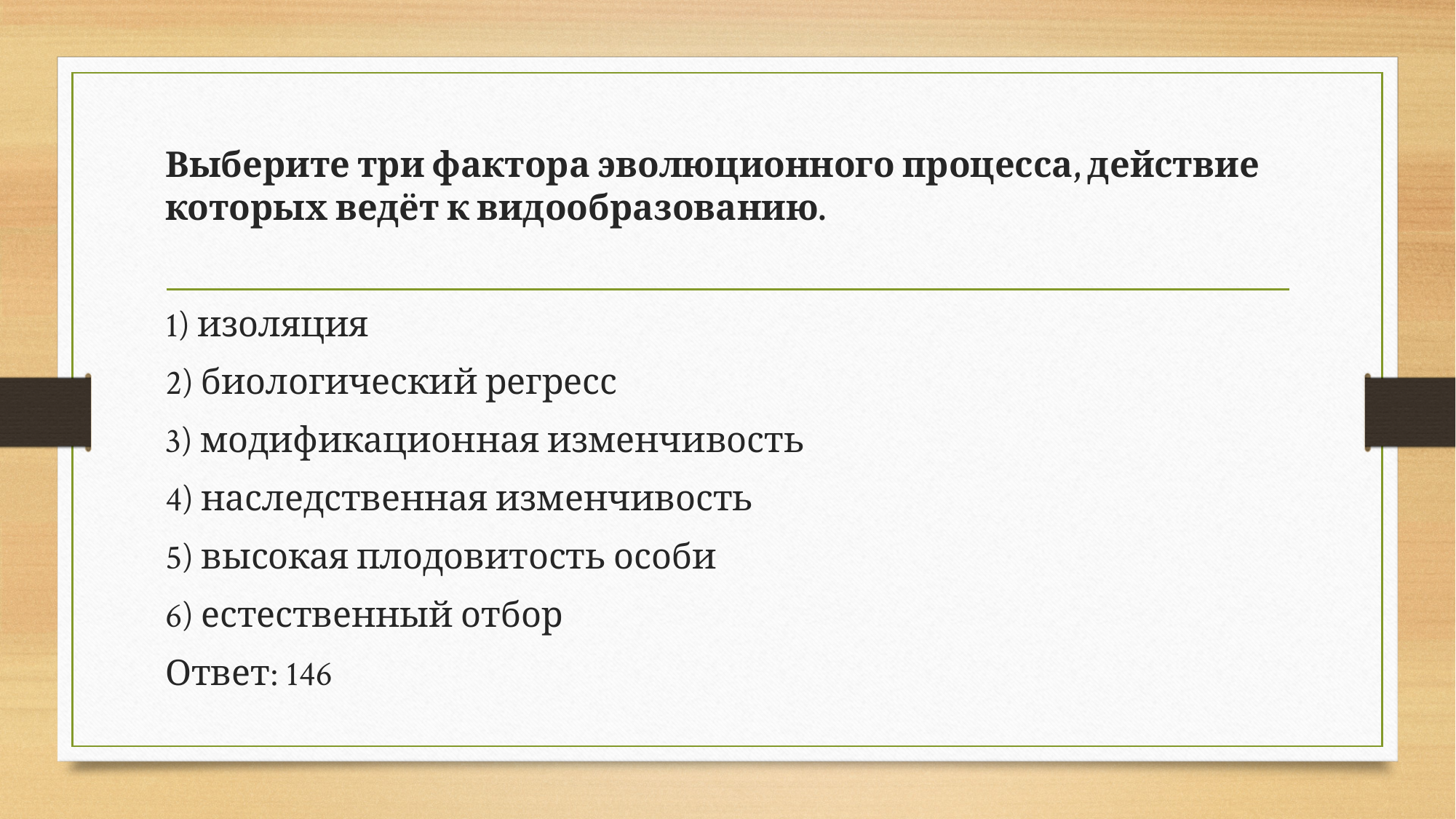

#
Выберите три фактора эволюционного процесса, действие которых ведёт к видообразованию.

1) изоляция
2) биологический регресс
3) модификационная изменчивость
4) наследственная изменчивость
5) высокая плодовитость особи
6) естественный отбор
Ответ: 146